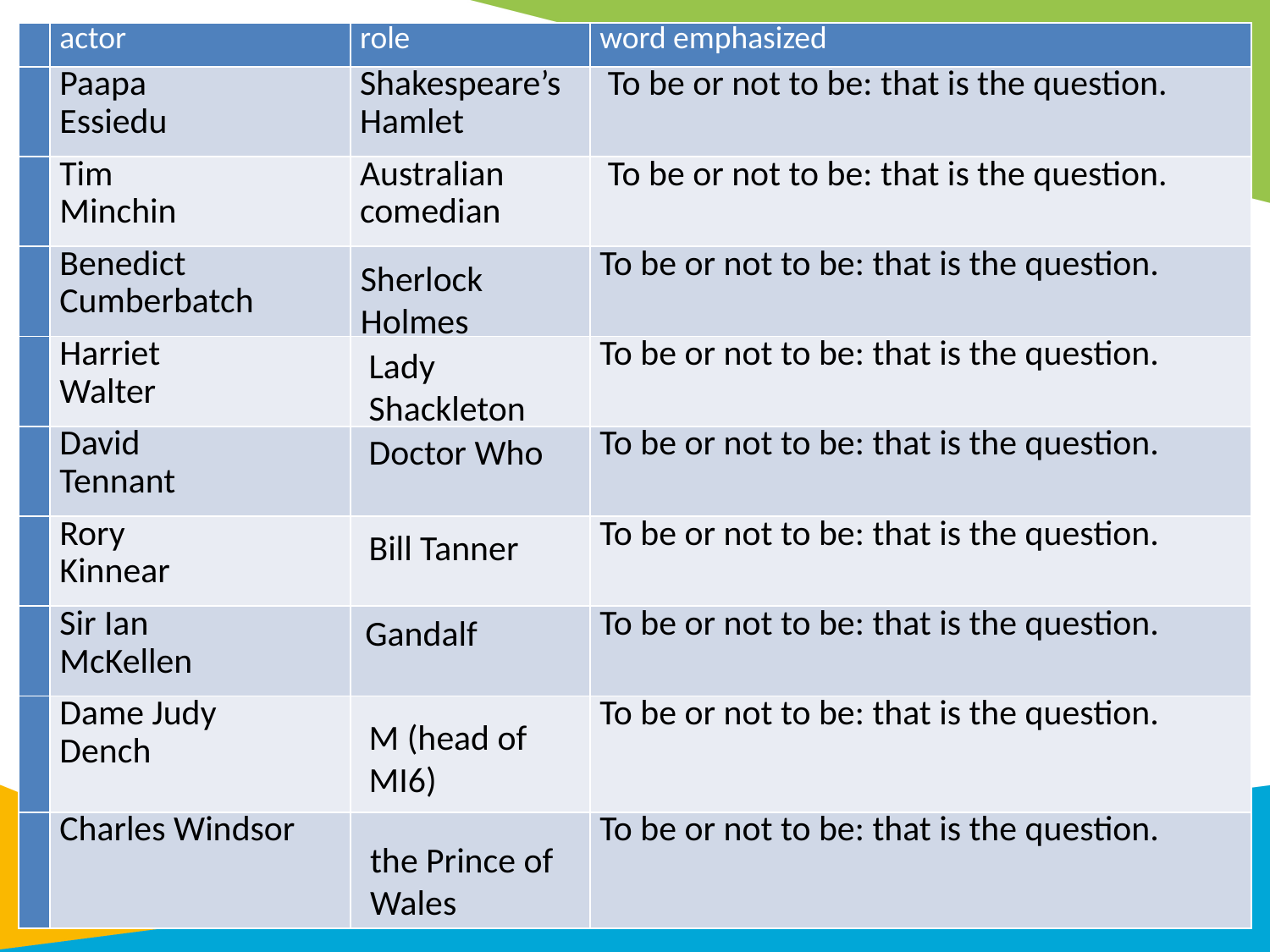

|  | actor | role | word emphasized |
| --- | --- | --- | --- |
|  | Paapa Essiedu | Shakespeare’s Hamlet | To be or not to be: that is the question. |
|  | Tim Minchin | Australian comedian | To be or not to be: that is the question. |
|  | Benedict Cumberbatch |  | To be or not to be: that is the question. |
|  | Harriet Walter |  | To be or not to be: that is the question. |
|  | David Tennant |  | To be or not to be: that is the question. |
|  | Rory Kinnear |  | To be or not to be: that is the question. |
|  | Sir Ian McKellen |  | To be or not to be: that is the question. |
|  | Dame Judy Dench |  | To be or not to be: that is the question. |
|  | Charles Windsor |  | To be or not to be: that is the question. |
Sherlock Holmes
Lady Shackleton
Doctor Who
Bill Tanner
Gandalf
M (head of MI6)
the Prince of Wales